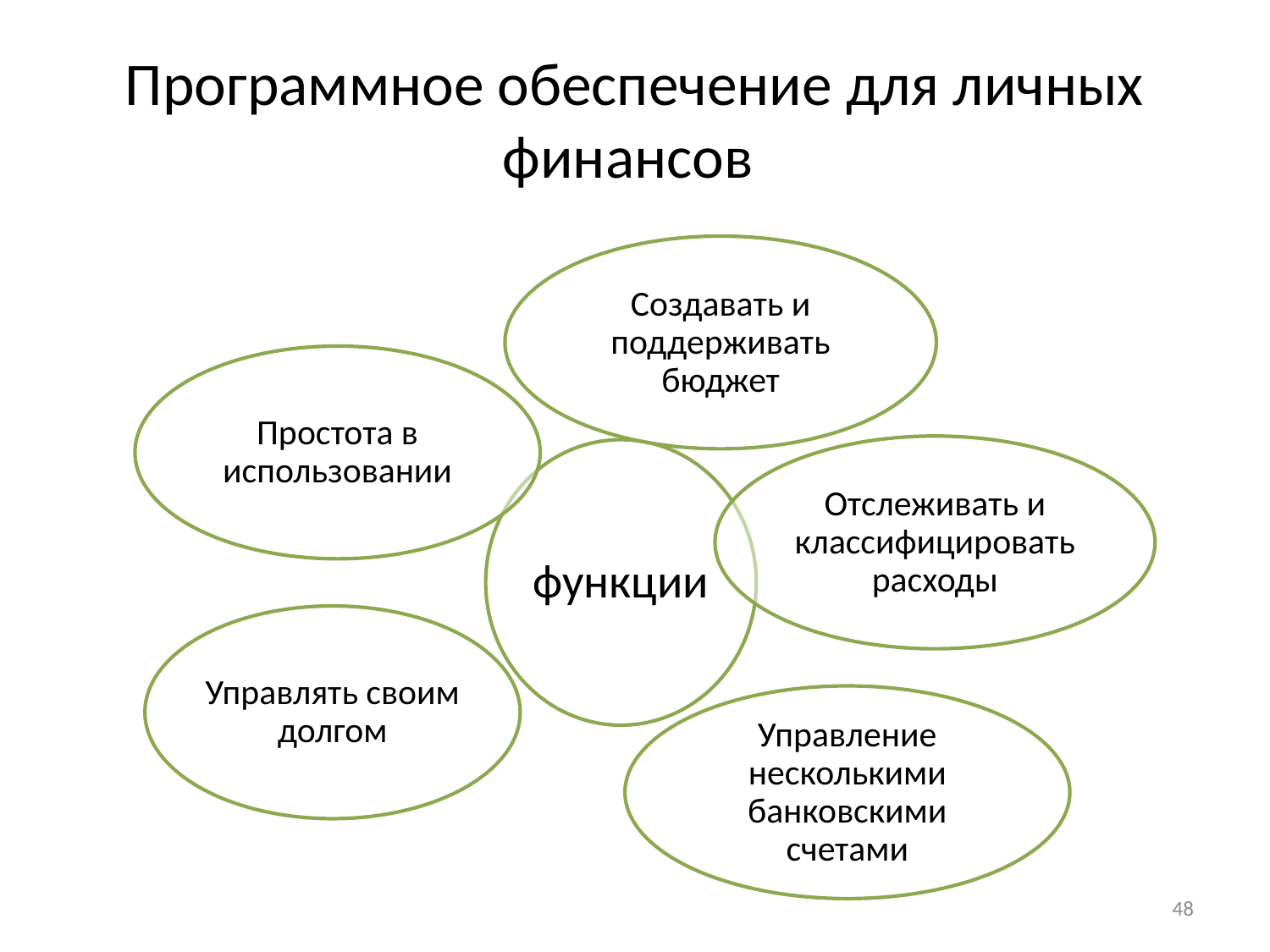

# Программное обеспечение для личных финансов
функции
Простота в использовании
Создавать и поддерживать бюджет
Управление несколькими банковскими счетами
Отслеживать и классифицировать расходы
Управлять своим долгом
48